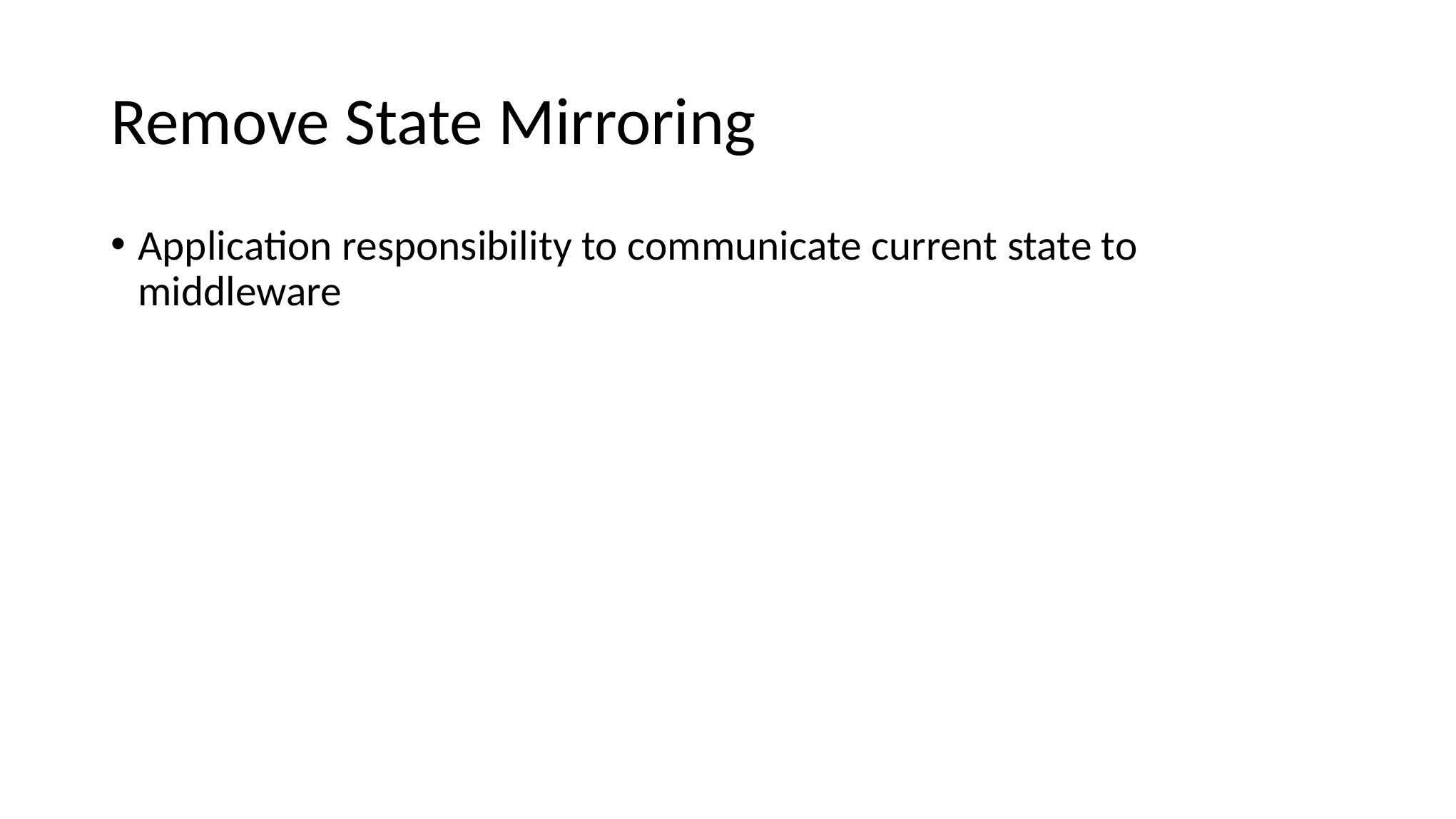

# Remove State Mirroring
Application responsibility to communicate current state to middleware